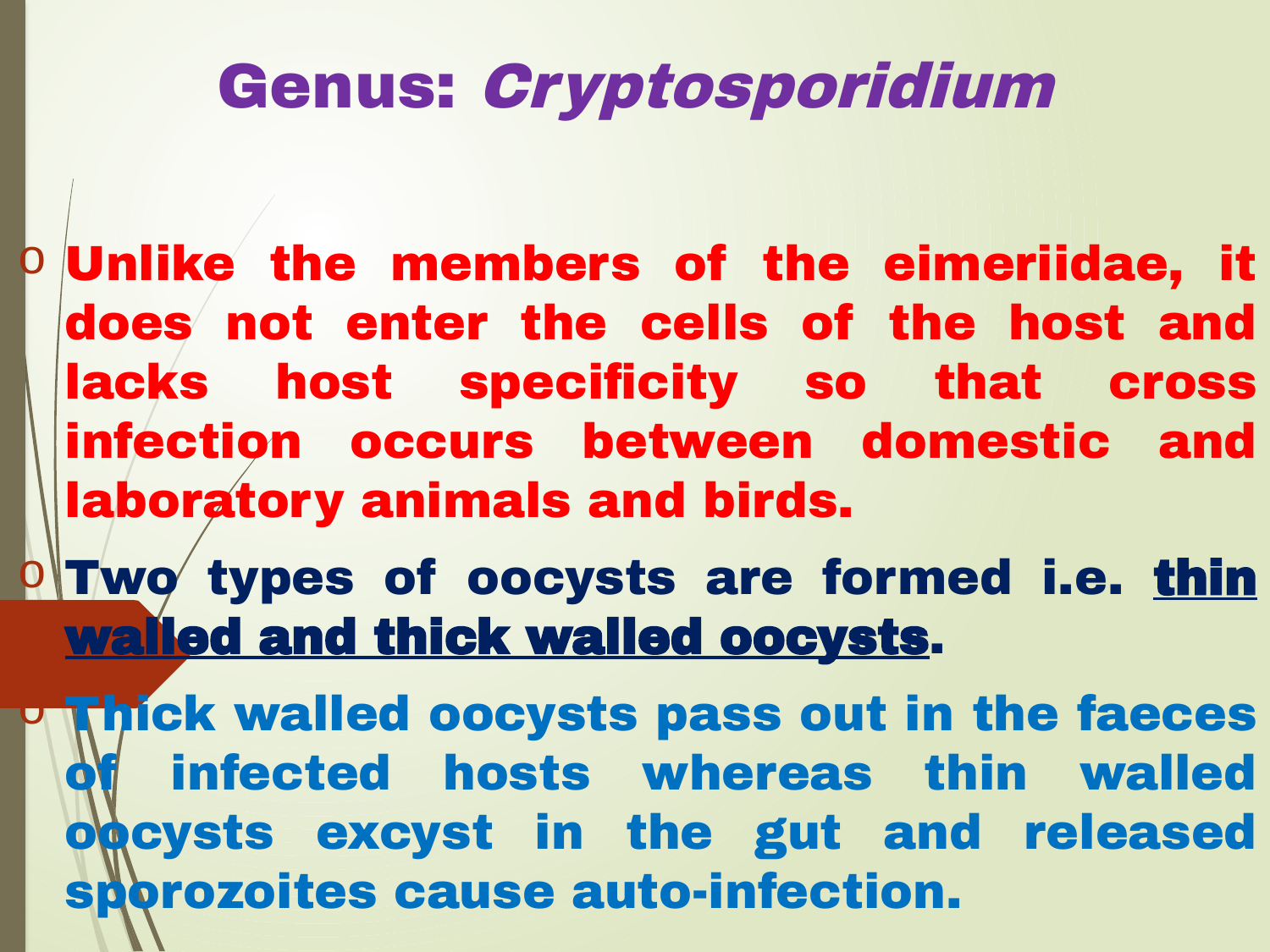

# Genus: Cryptosporidium

Unlike the members of the eimeriidae, it does not enter the cells of the host and lacks host specificity so that cross infection occurs between domestic and laboratory animals and birds.
Two types of oocysts are formed i.e. thin walled and thick walled oocysts.
Thick walled oocysts pass out in the faeces of infected hosts whereas thin walled oocysts excyst in the gut and released sporozoites cause auto-infection.